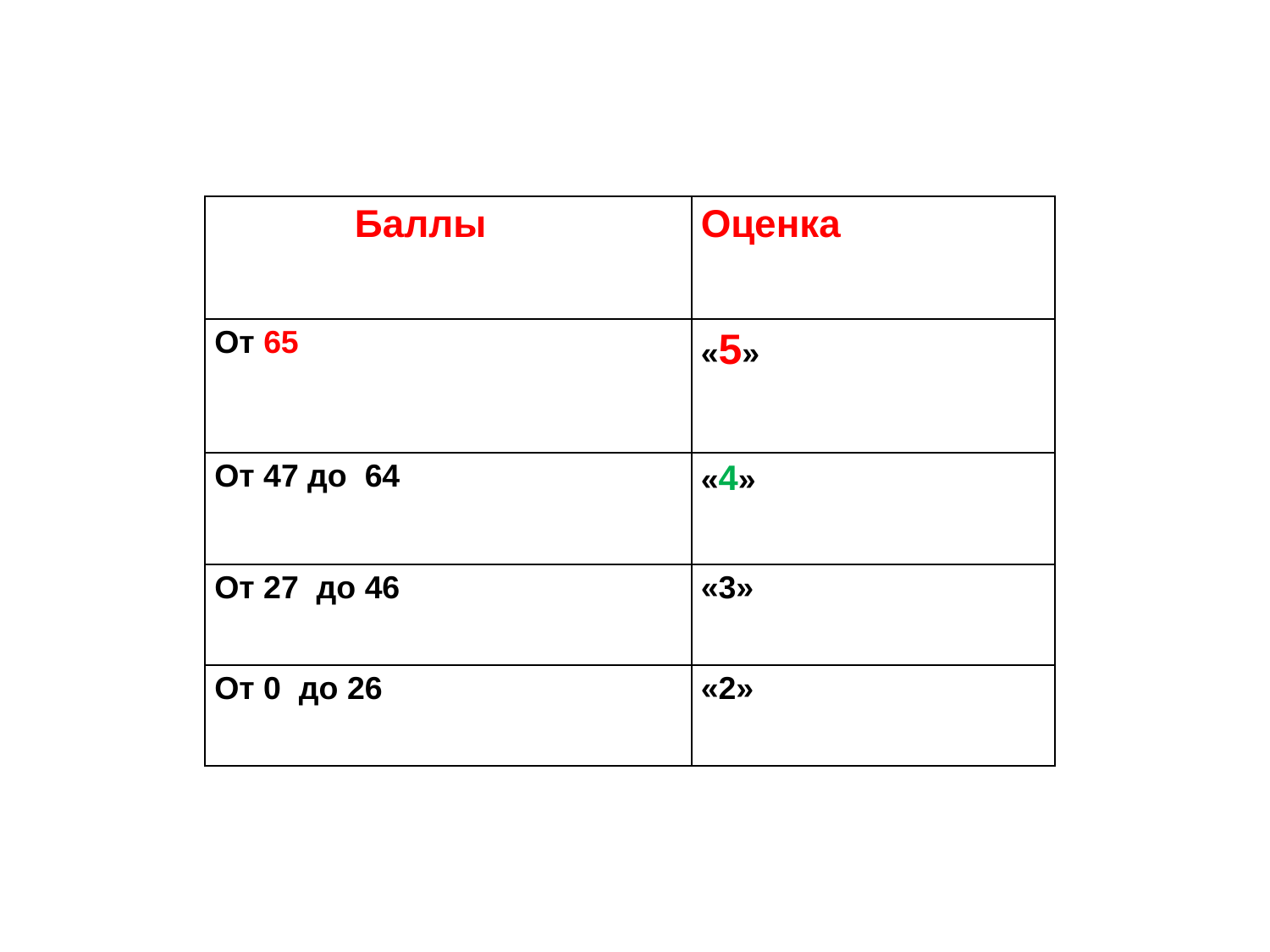

| Баллы | Оценка |
| --- | --- |
| От 65 | «5» |
| От 47 до 64 | «4» |
| От 27 до 46 | «3» |
| От 0 до 26 | «2» |